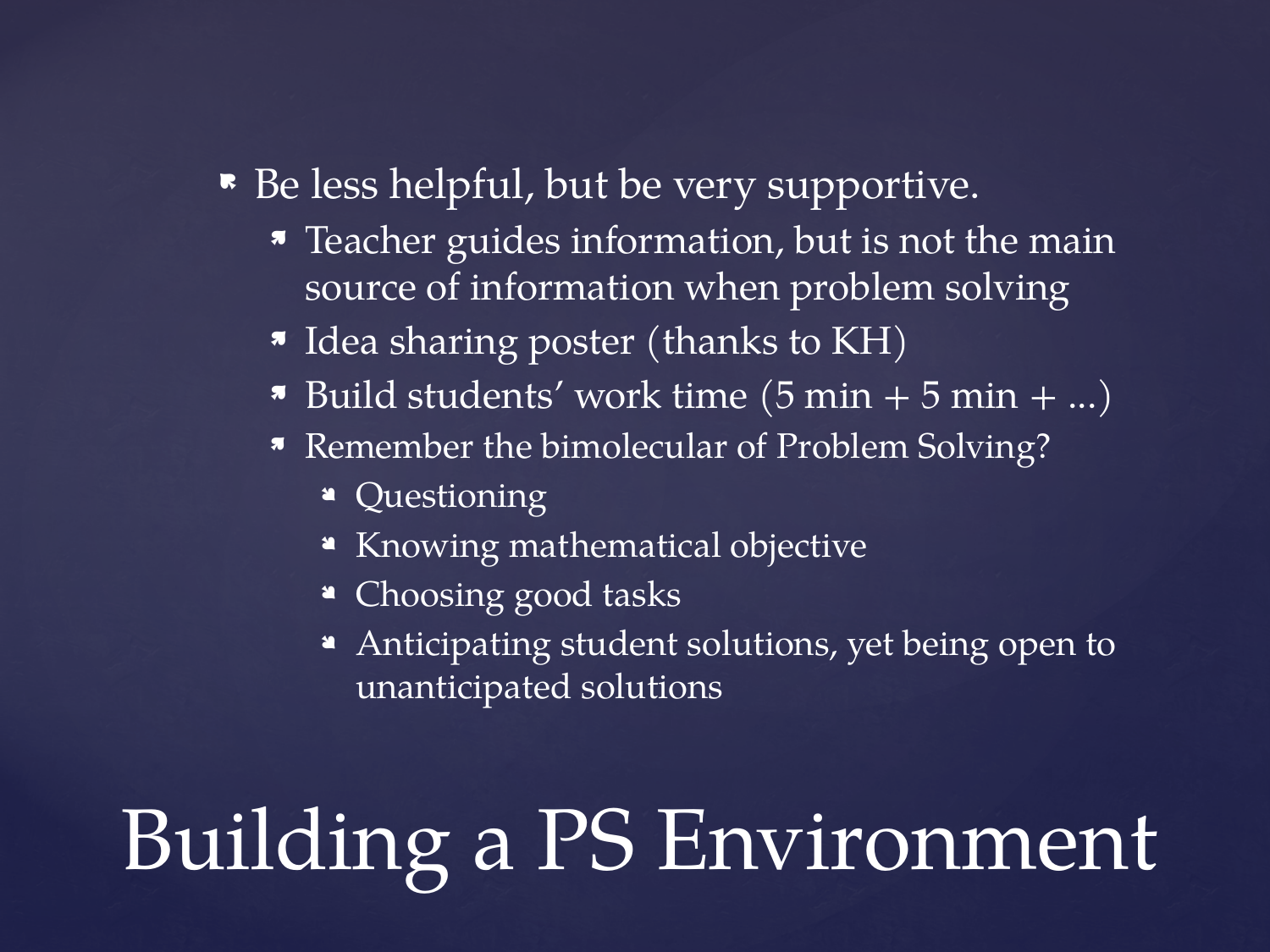

Be less helpful, but be very supportive.
Teacher guides information, but is not the main source of information when problem solving
Idea sharing poster (thanks to KH)
Build students’ work time (5 min + 5 min + ...)
Remember the bimolecular of Problem Solving?
Questioning
Knowing mathematical objective
Choosing good tasks
Anticipating student solutions, yet being open to unanticipated solutions
# Building a PS Environment